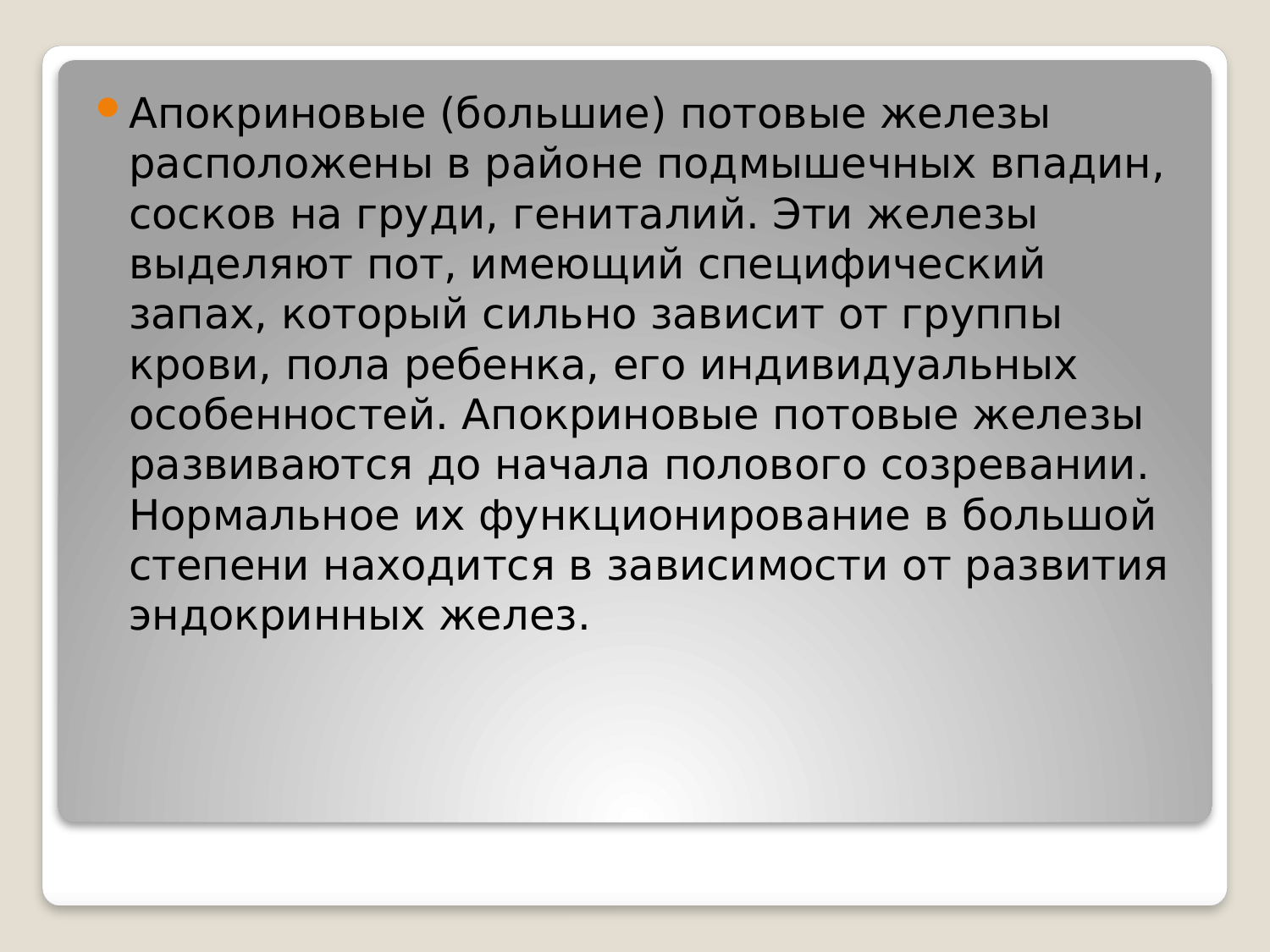

Апокриновые (большие) потовые железы расположены в районе подмышечных впадин, сосков на груди, гениталий. Эти железы выделяют пот, имеющий специфический запах, который сильно зависит от группы крови, пола ребенка, его индивидуальных особенностей. Апокриновые потовые железы развиваются до начала полового созревании. Нормальное их функционирование в большой степени находится в зависимости от развития эндокринных желез.
#